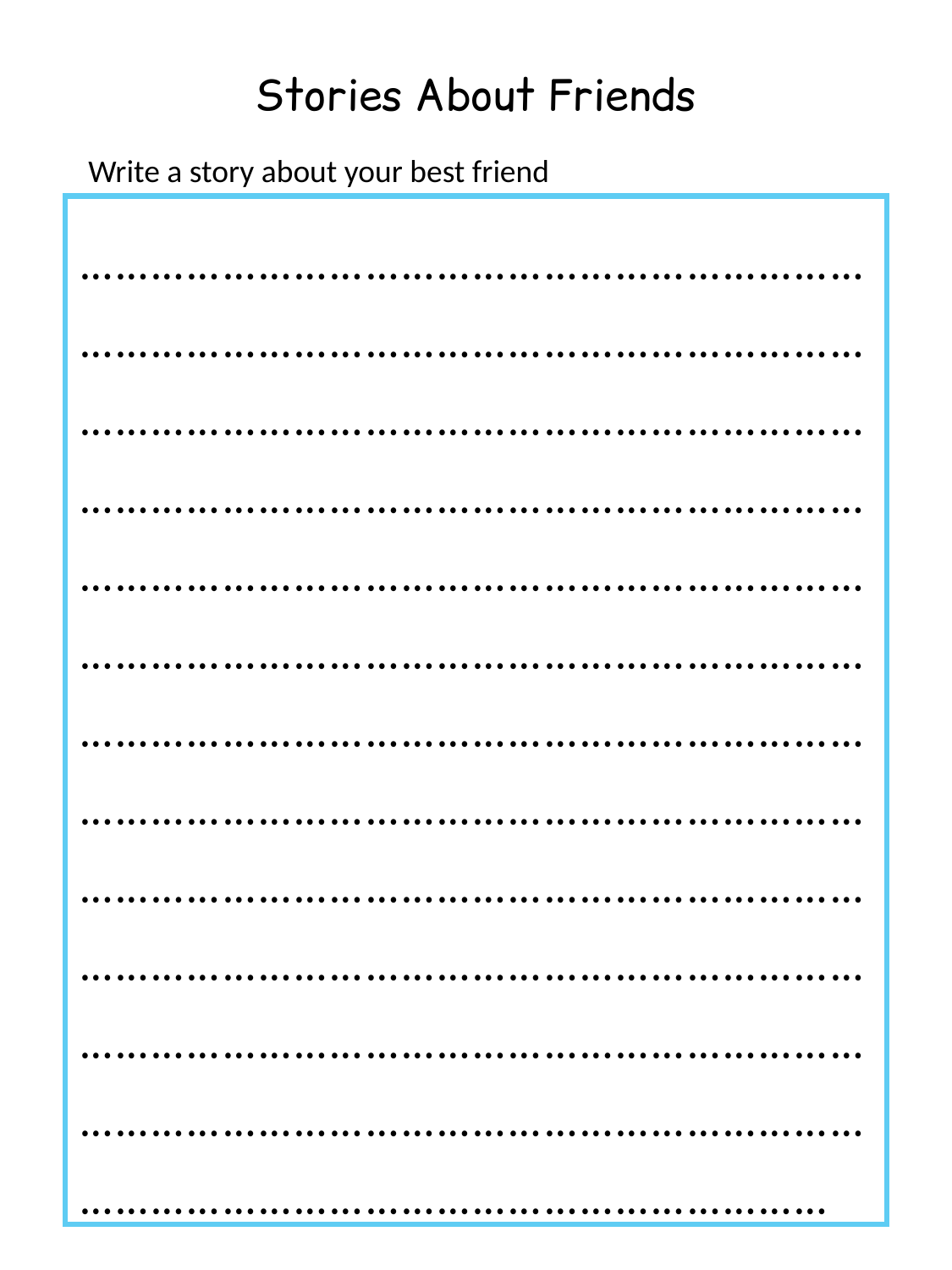

# Stories About Friends
Write a story about your best friend
………………………………………………………………………………………………………………………………………………………………………………………………………………………………………………………………………………………………………………………………………………………………………………………………………………………………………………………………………………………………………………………………………………………………………………………………………………………………………………………………………………………………………………………………………………………………………………………